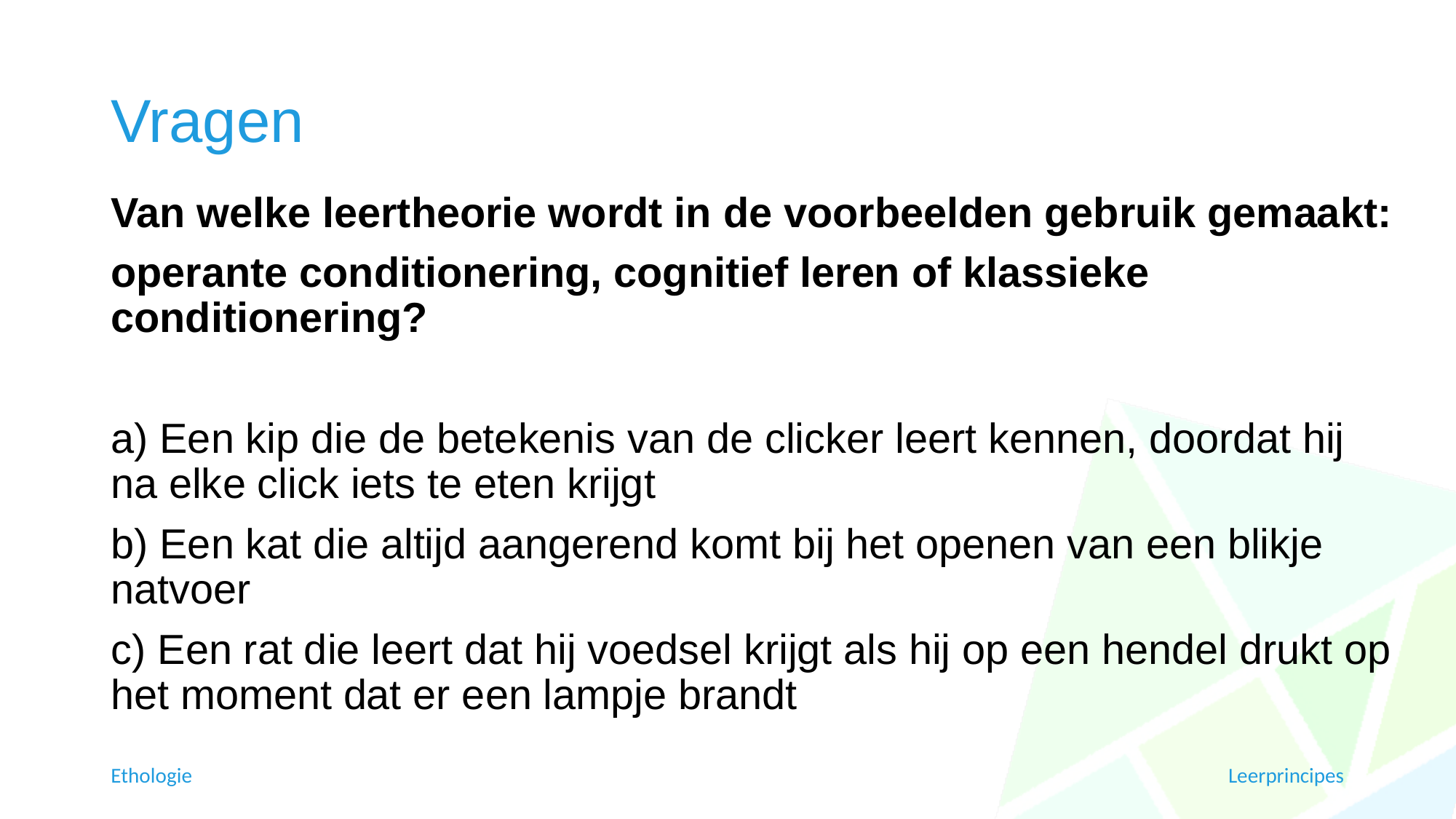

# Vragen
Van welke leertheorie wordt in de voorbeelden gebruik gemaakt:
operante conditionering, cognitief leren of klassieke conditionering?

a) Een kip die de betekenis van de clicker leert kennen, doordat hij na elke click iets te eten krijgt
b) Een kat die altijd aangerend komt bij het openen van een blikje natvoer
c) Een rat die leert dat hij voedsel krijgt als hij op een hendel drukt op het moment dat er een lampje brandt
Ethologie
Leerprincipes